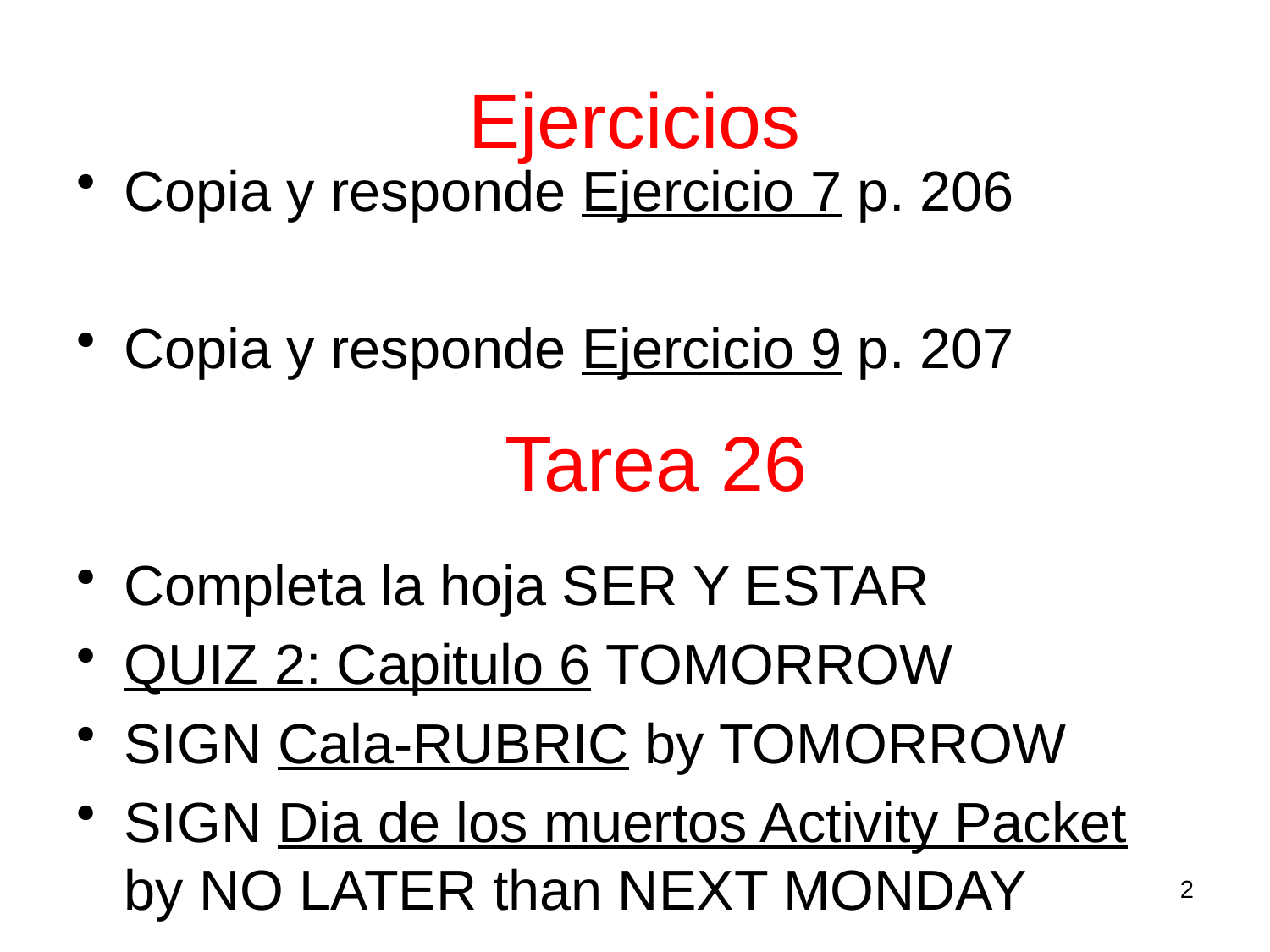

# Ejercicios
Copia y responde Ejercicio 7 p. 206

Copia y responde Ejercicio 9 p. 207

Completa la hoja SER Y ESTAR
QUIZ 2: Capitulo 6 TOMORROW
SIGN Cala-RUBRIC by TOMORROW
SIGN Dia de los muertos Activity Packet by NO LATER than NEXT MONDAY
Tarea 26
2